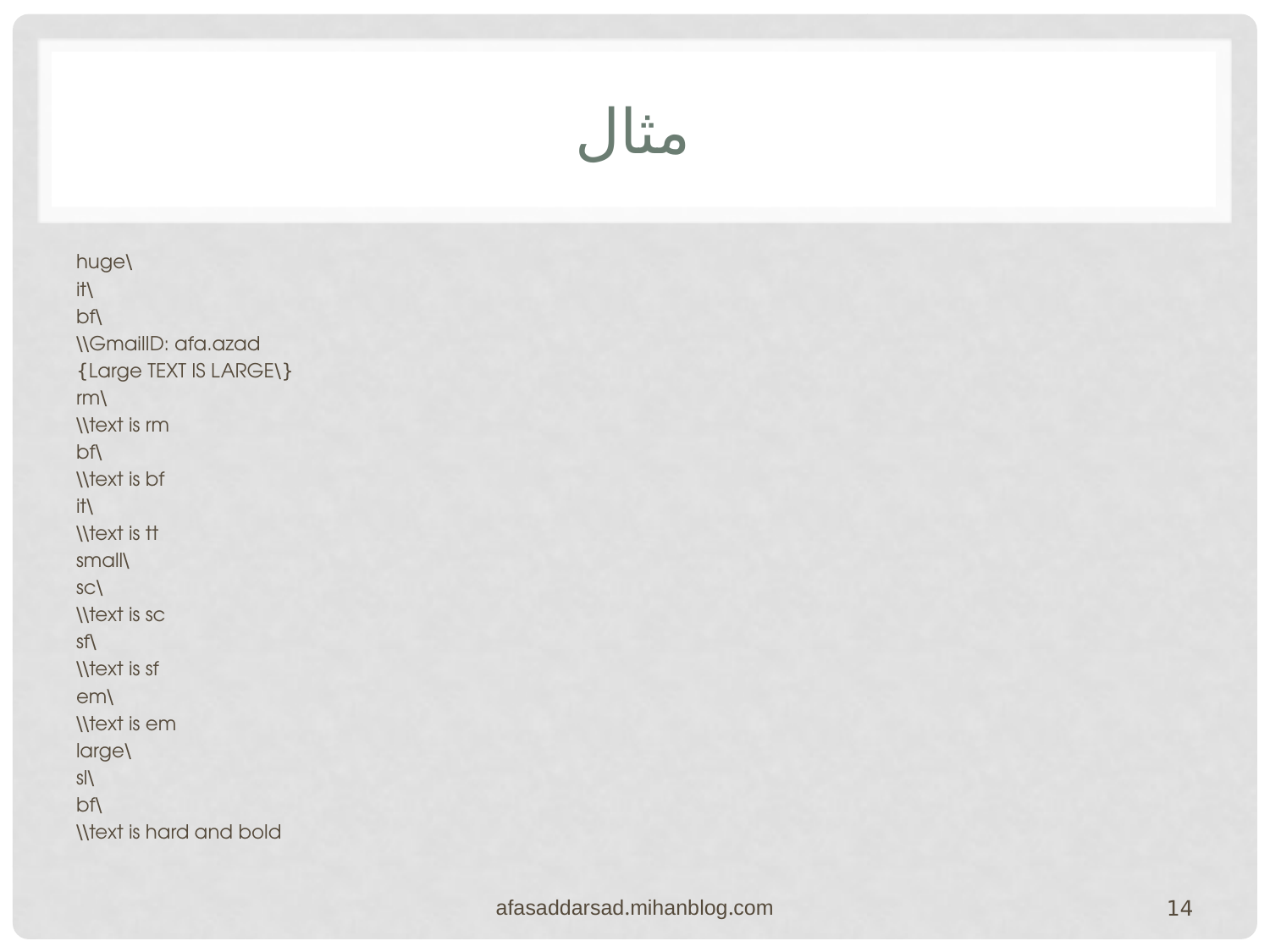

# مثال
\huge
\it
\bf
GmailID: afa.azad\\
{\Large TEXT IS LARGE}
\rm
text is rm\\
\bf
text is bf\\
\it
text is tt\\
\small
\sc
text is sc\\
\sf
text is sf\\
\em
text is em\\
\large
\sl
\bf
text is hard and bold\\
afasaddarsad.mihanblog.com
14